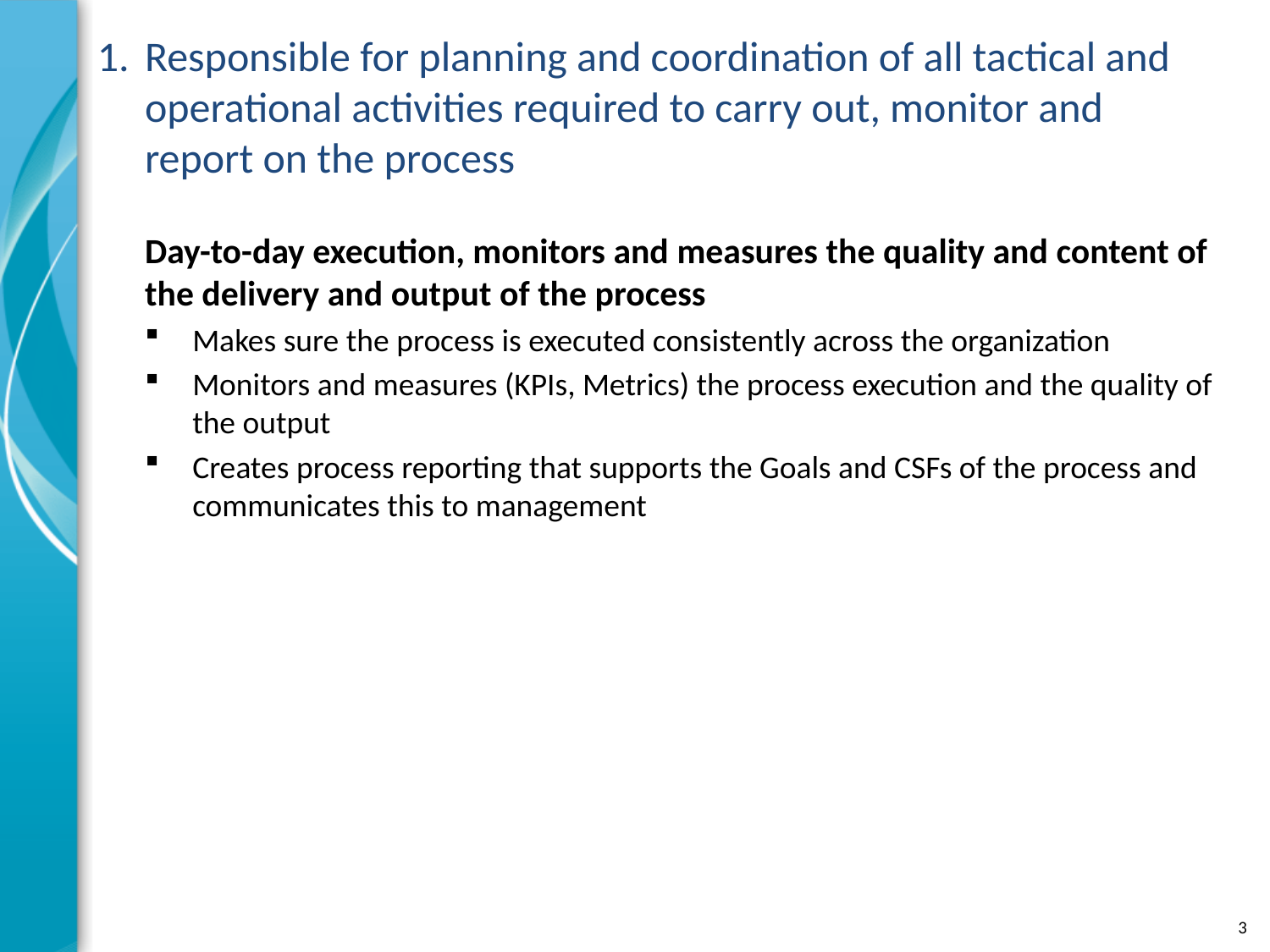

# Responsible for planning and coordination of all tactical and operational activities required to carry out, monitor and report on the process
Day-to-day execution, monitors and measures the quality and content of the delivery and output of the process
Makes sure the process is executed consistently across the organization
Monitors and measures (KPIs, Metrics) the process execution and the quality of the output
Creates process reporting that supports the Goals and CSFs of the process and communicates this to management

3